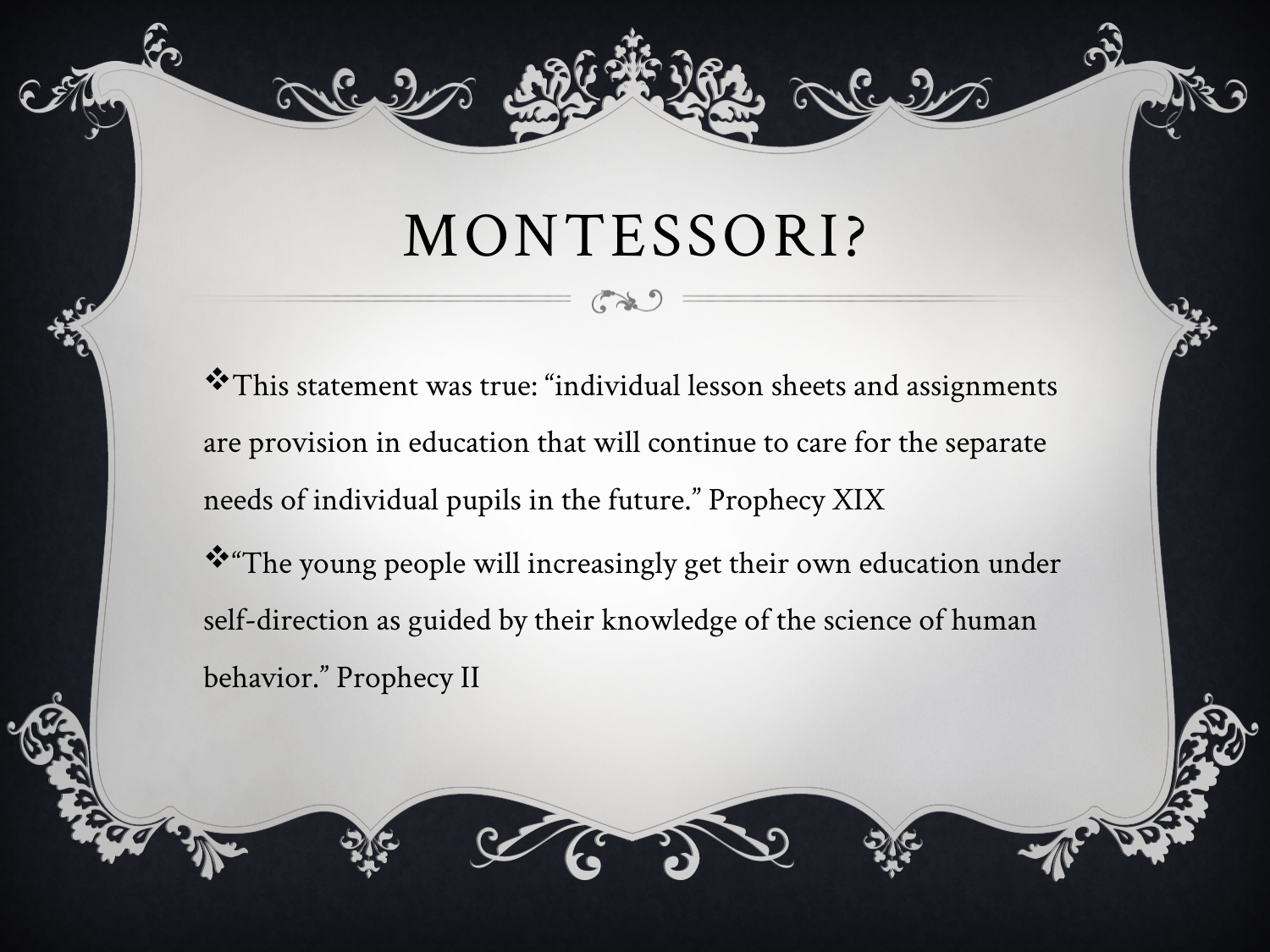

# Montessori?
This statement was true: “individual lesson sheets and assignments are provision in education that will continue to care for the separate needs of individual pupils in the future.” Prophecy XIX
“The young people will increasingly get their own education under self-direction as guided by their knowledge of the science of human behavior.” Prophecy II